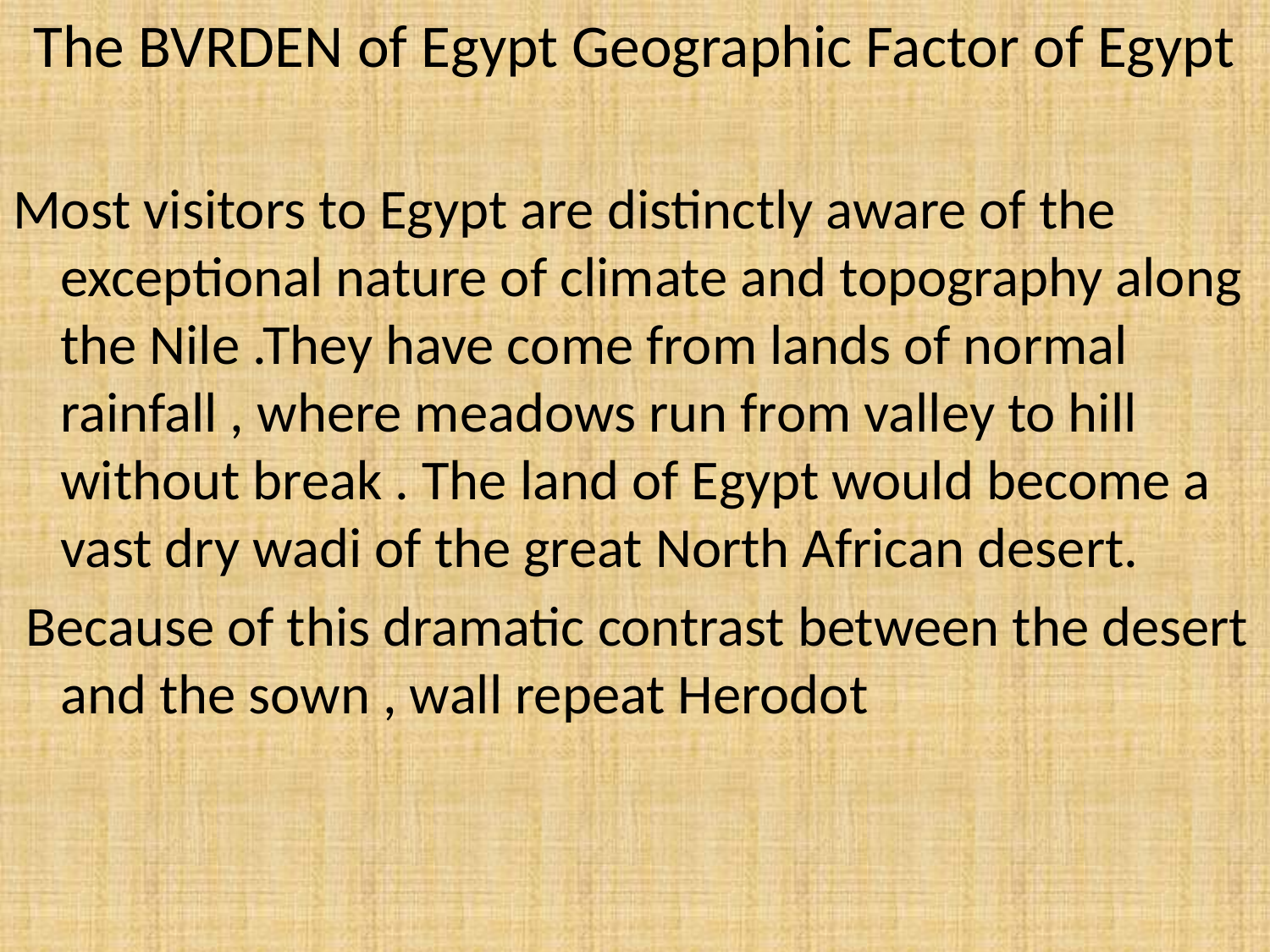

# The BVRDEN of Egypt Geographic Factor of Egypt
Most visitors to Egypt are distinctly aware of the exceptional nature of climate and topography along the Nile .They have come from lands of normal rainfall , where meadows run from valley to hill without break . The land of Egypt would become a vast dry wadi of the great North African desert.
 Because of this dramatic contrast between the desert and the sown , wall repeat Herodot